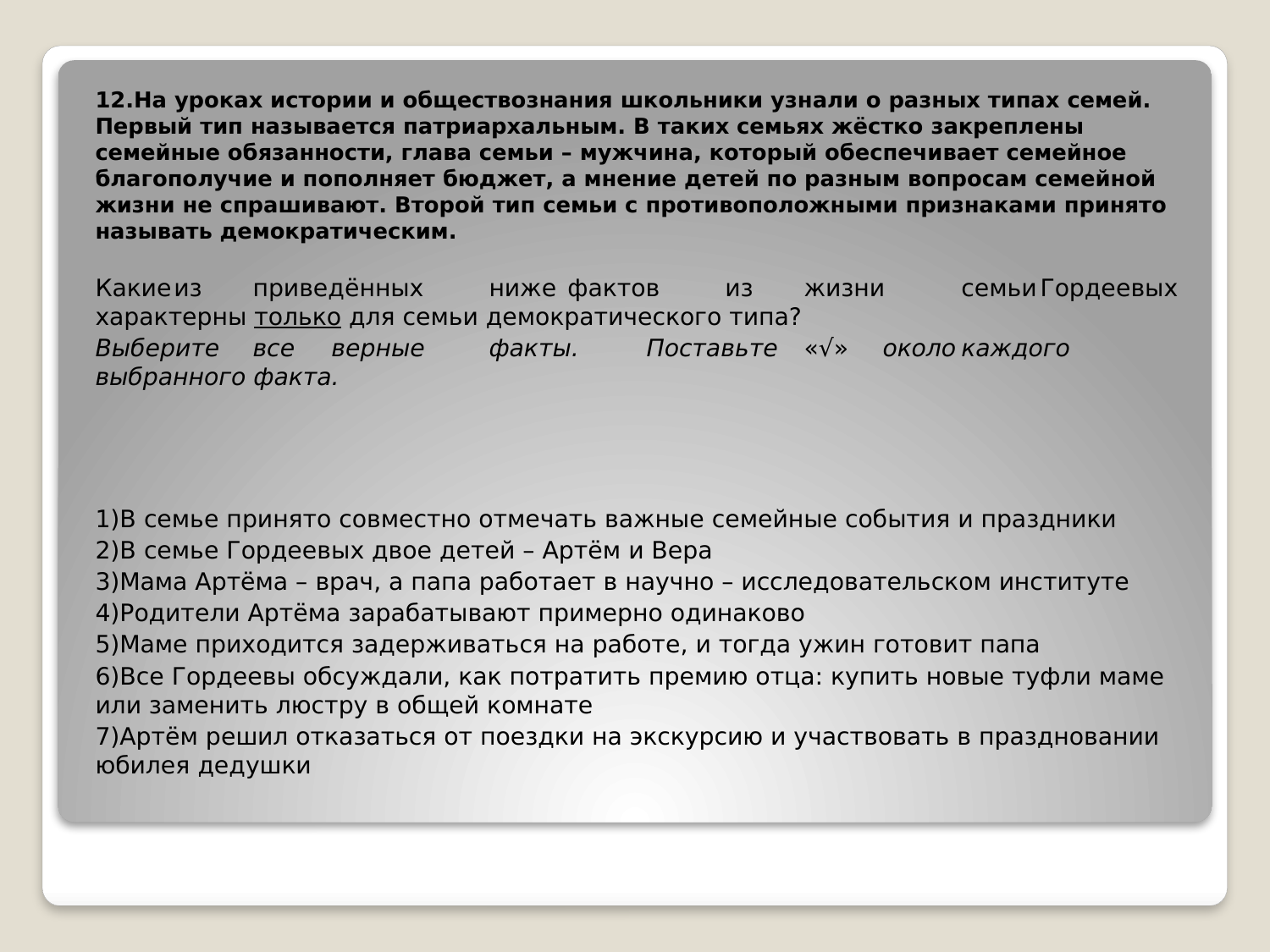

12.На уроках истории и обществознания школьники узнали о разных типах семей. Первый тип называется патриархальным. В таких семьях жёстко закреплены семейные обязанности, глава семьи – мужчина, который обеспечивает семейное благополучие и пополняет бюджет, а мнение детей по разным вопросам семейной жизни не спрашивают. Второй тип семьи с противоположными признаками принято называть демократическим.

Какие	из	приведённых	ниже	фактов	из	жизни	семьи	Гордеевых характерны только для семьи демократического типа?
Выберите	все	верные	факты.	Поставьте	«√»	около	каждого выбранного факта.

1)В семье принято совместно отмечать важные семейные события и праздники
2)В семье Гордеевых двое детей – Артём и Вера
3)Мама Артёма – врач, а папа работает в научно – исследовательском институте
4)Родители Артёма зарабатывают примерно одинаково
5)Маме приходится задерживаться на работе, и тогда ужин готовит папа
6)Все Гордеевы обсуждали, как потратить премию отца: купить новые туфли маме или заменить люстру в общей комнате
7)Артём решил отказаться от поездки на экскурсию и участвовать в праздновании юбилея дедушки

#